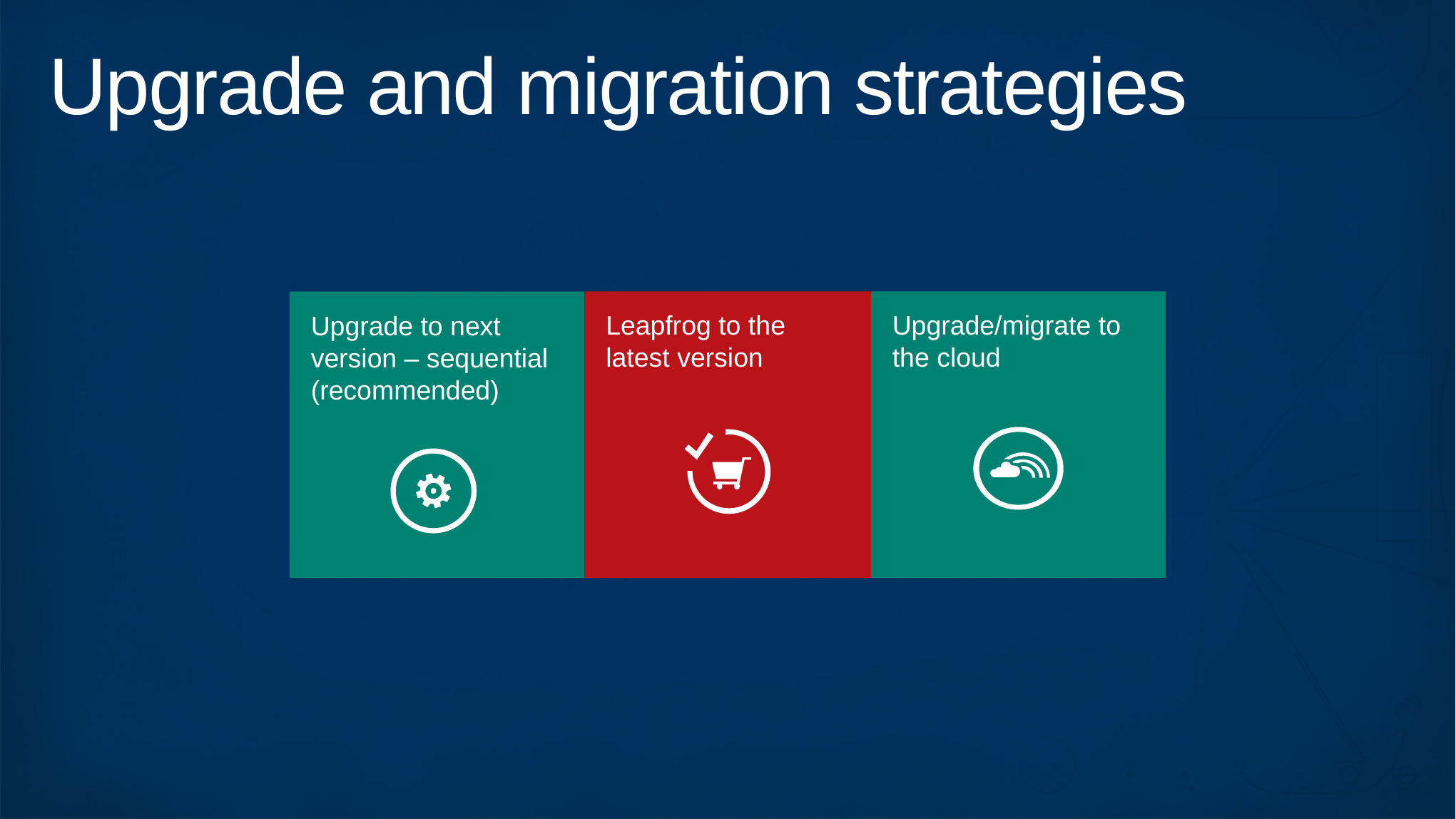

# Upgrade and migration strategies
Leapfrog to the latest version

Upgrade/migrate to the cloud

Upgrade to next version – sequential (recommended)